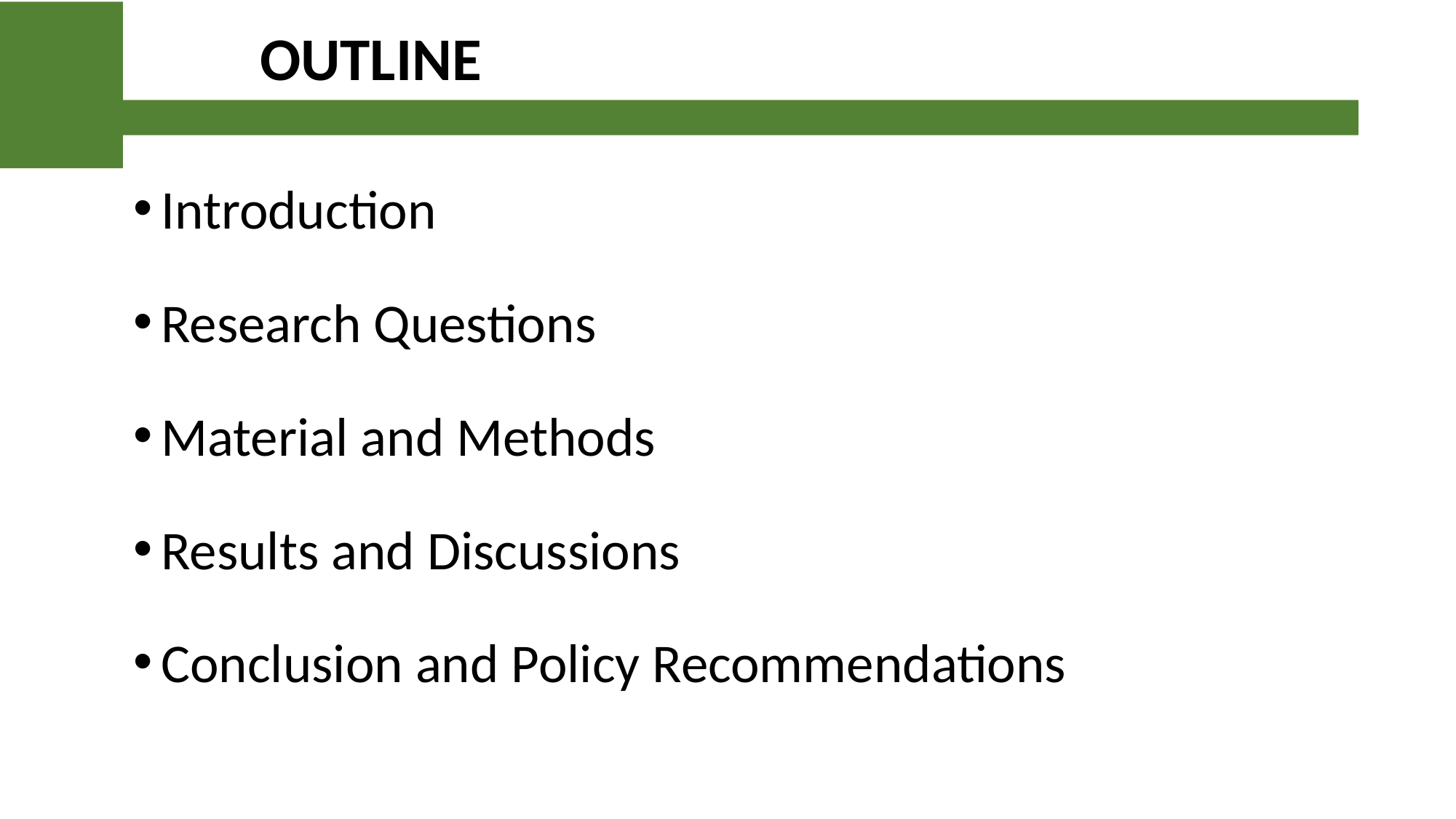

OUTLINE

Introduction
Research Questions
Material and Methods
Results and Discussions
Conclusion and Policy Recommendations